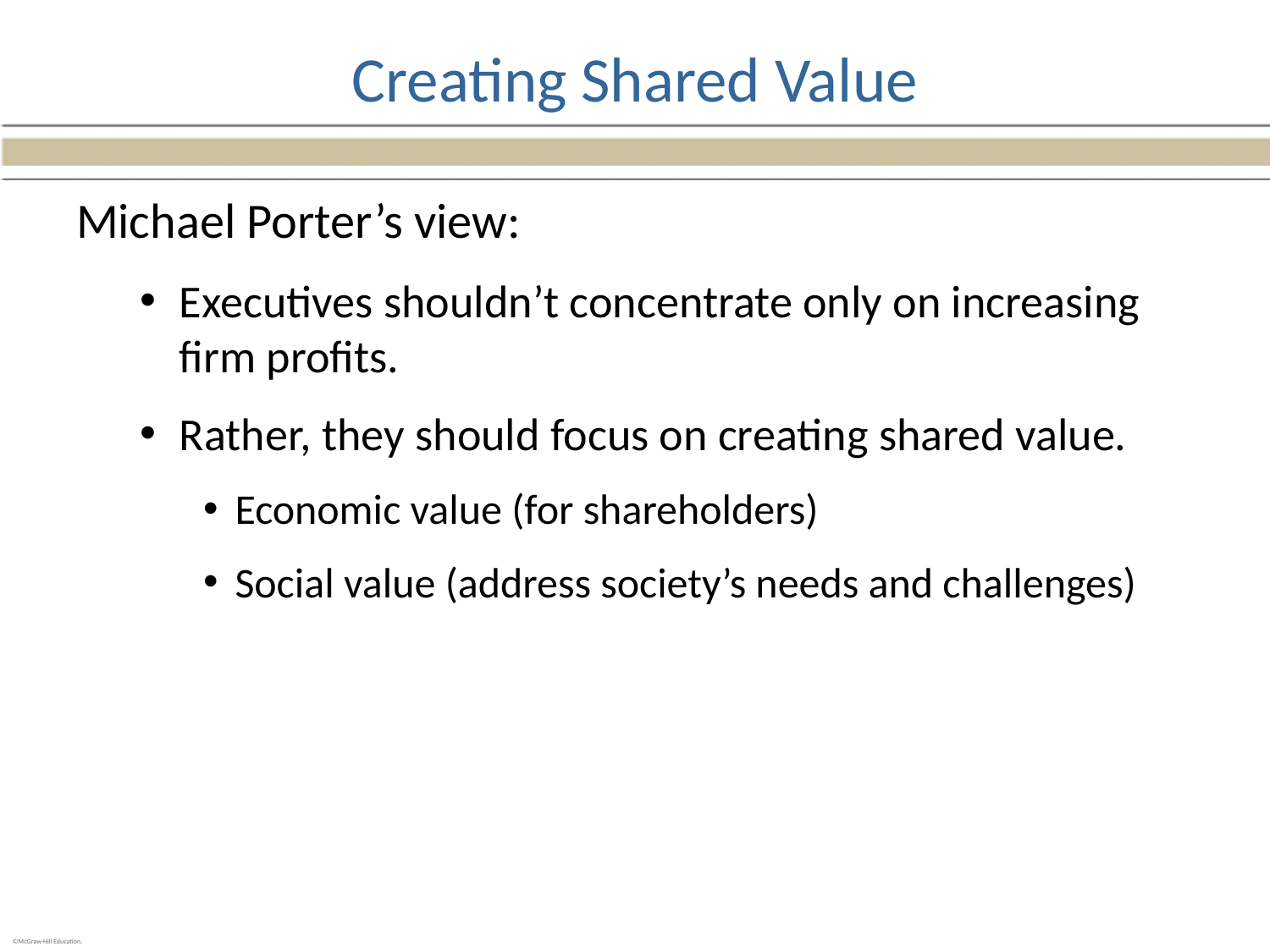

# Creating Shared Value
Michael Porter’s view:
Executives shouldn’t concentrate only on increasing firm profits.
Rather, they should focus on creating shared value.
Economic value (for shareholders)
Social value (address society’s needs and challenges)